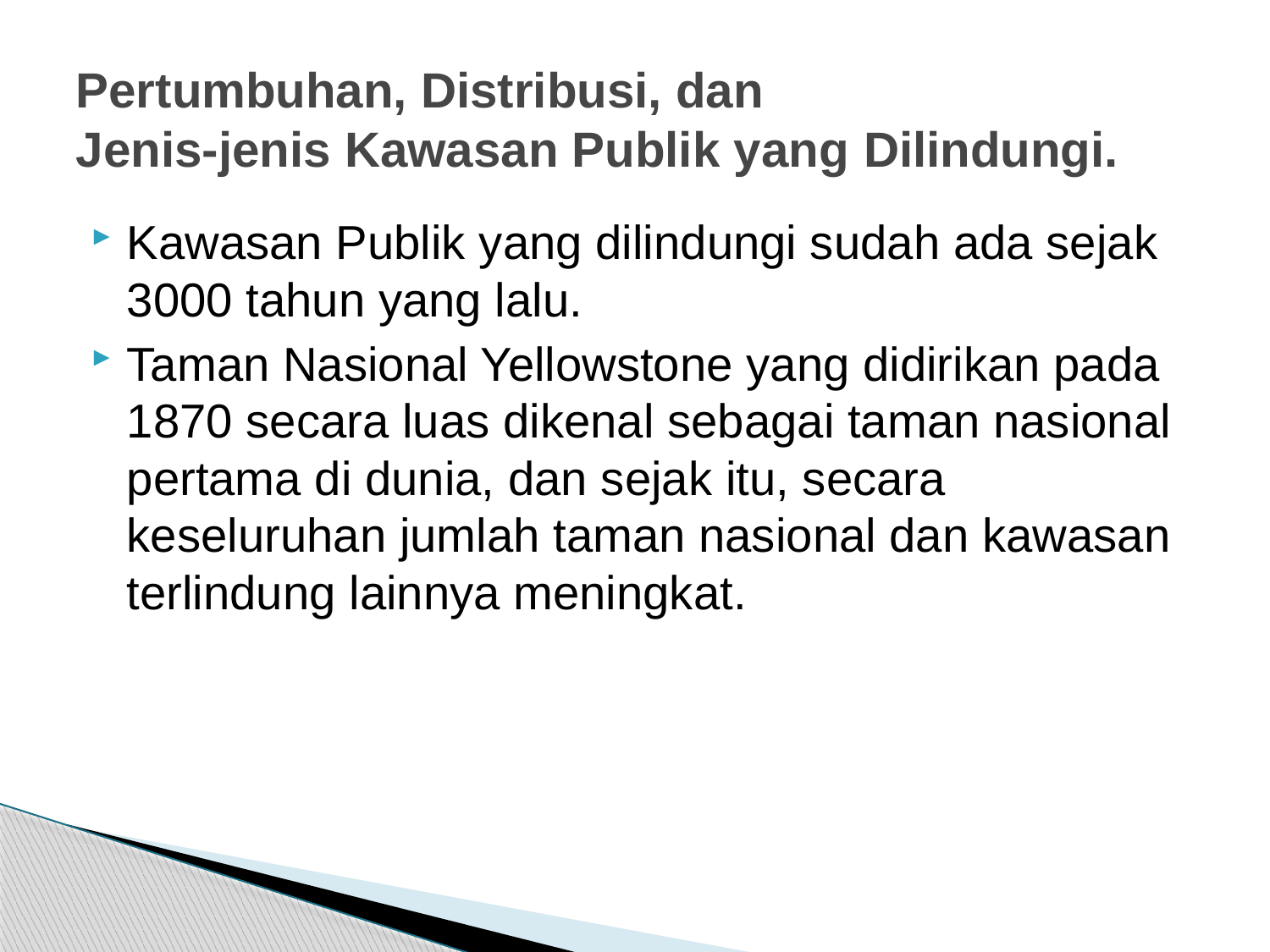

# Pertumbuhan, Distribusi, dan Jenis-jenis Kawasan Publik yang Dilindungi.
Kawasan Publik yang dilindungi sudah ada sejak 3000 tahun yang lalu.
Taman Nasional Yellowstone yang didirikan pada 1870 secara luas dikenal sebagai taman nasional pertama di dunia, dan sejak itu, secara keseluruhan jumlah taman nasional dan kawasan terlindung lainnya meningkat.